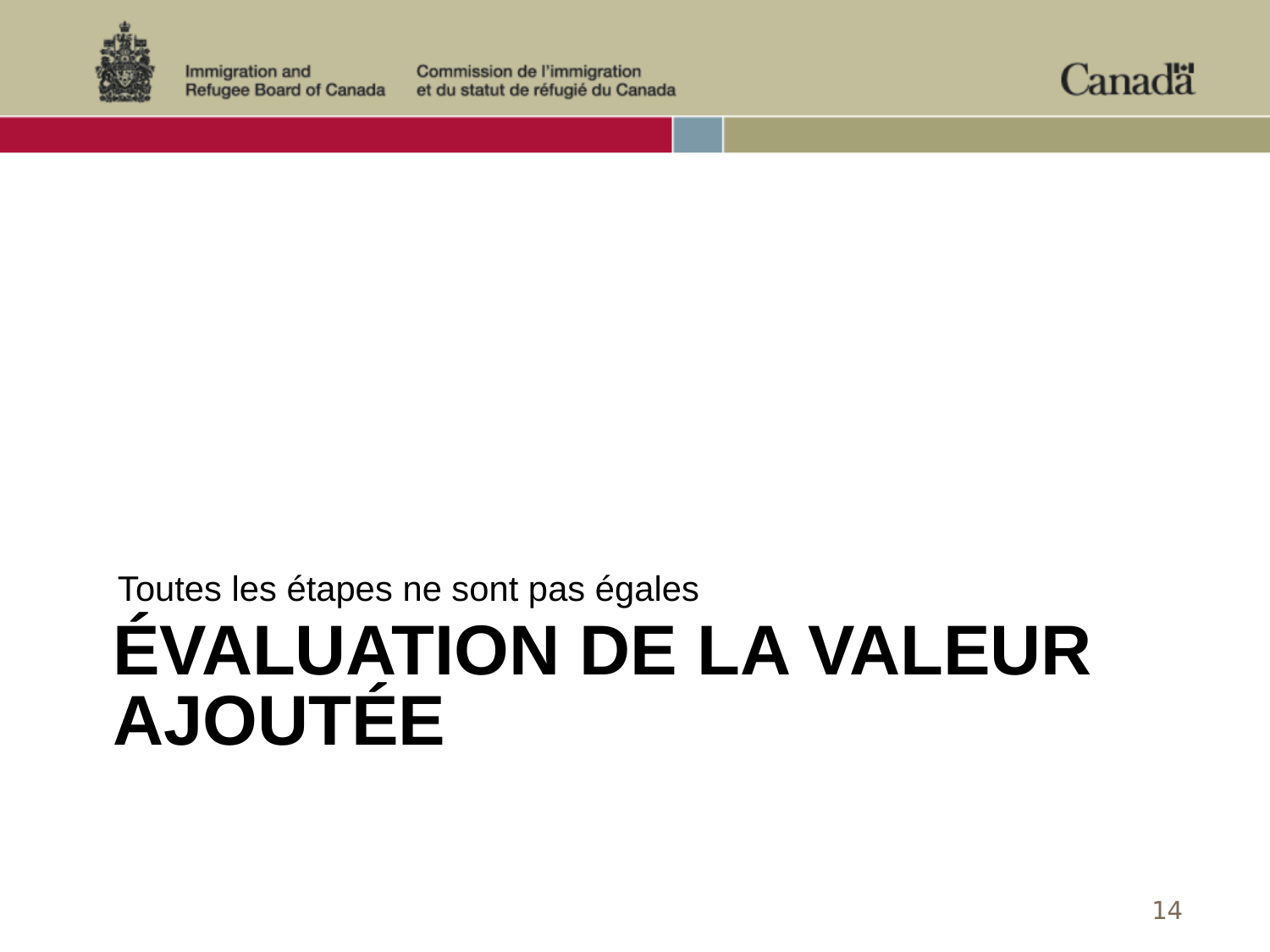

Toutes les étapes ne sont pas égales
# ÉVALUATION DE LA VALEUR AJOUTÉE
14